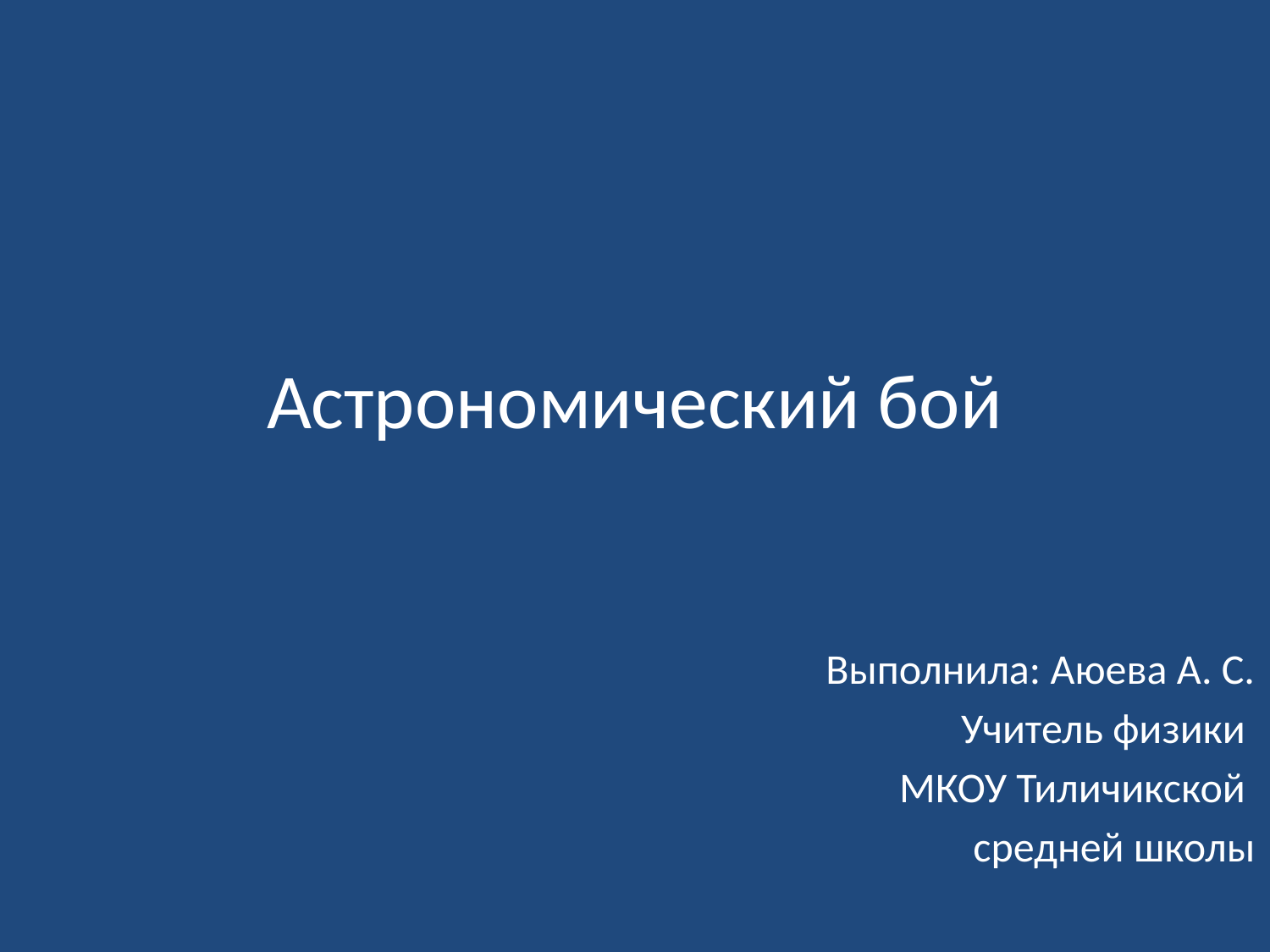

# Астрономический бой
Выполнила: Аюева А. С.
Учитель физики
МКОУ Тиличикской
средней школы